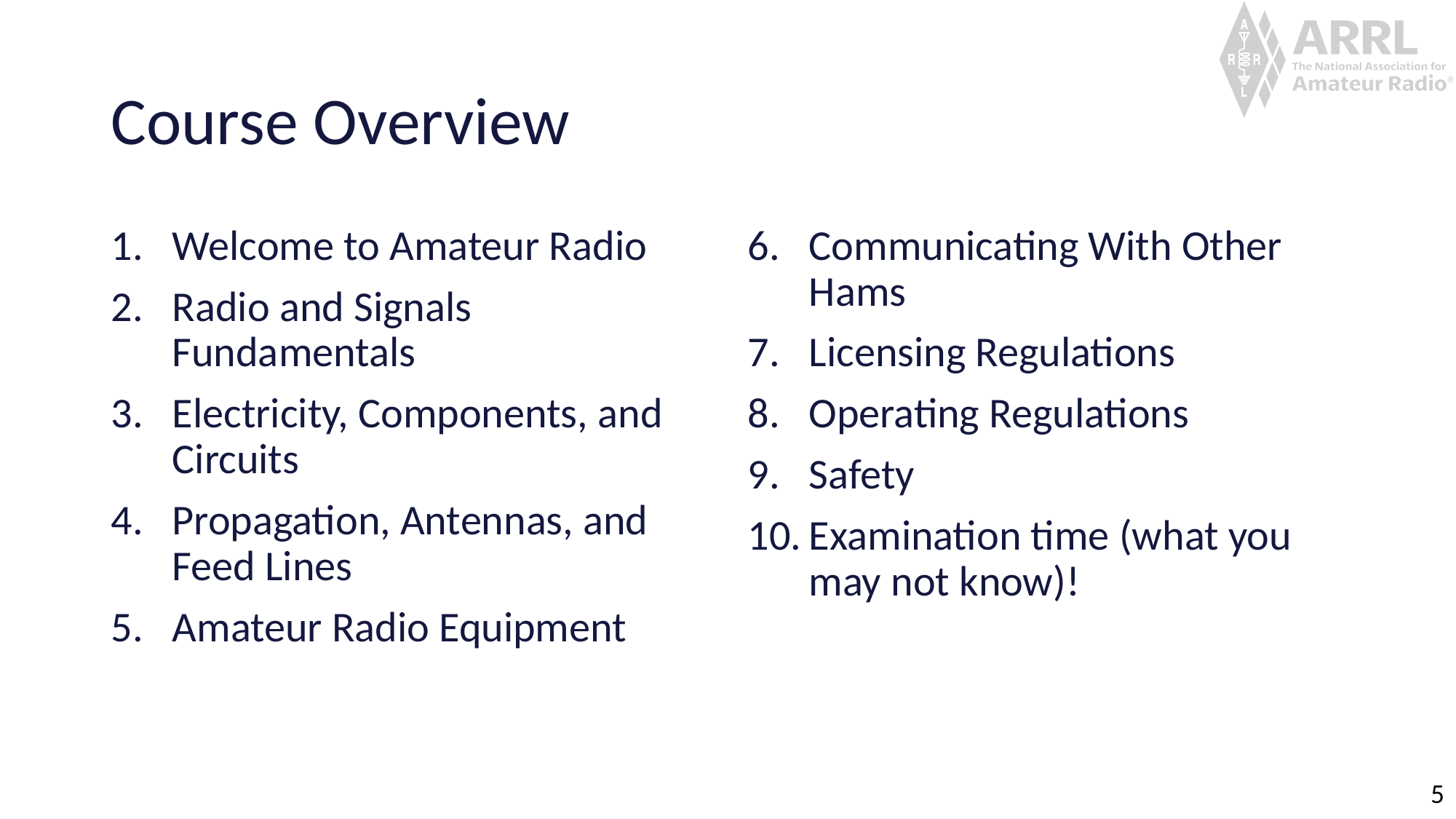

# Course Overview
Welcome to Amateur Radio
Radio and Signals Fundamentals
Electricity, Components, and Circuits
Propagation, Antennas, and Feed Lines
Amateur Radio Equipment
Communicating With Other Hams
Licensing Regulations
Operating Regulations
Safety
Examination time (what you may not know)!